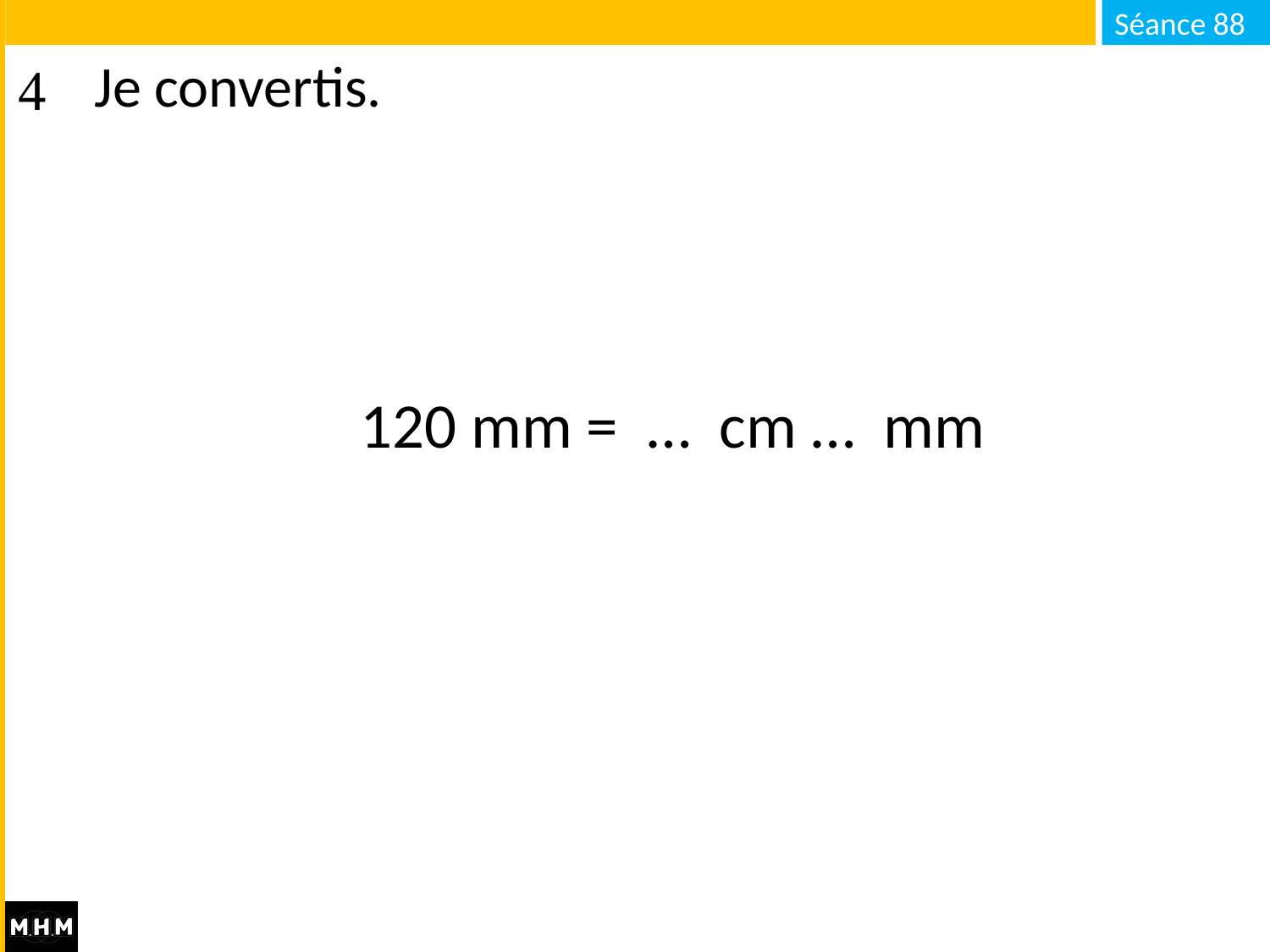

# Je convertis.
120 mm =  …  cm …  mm